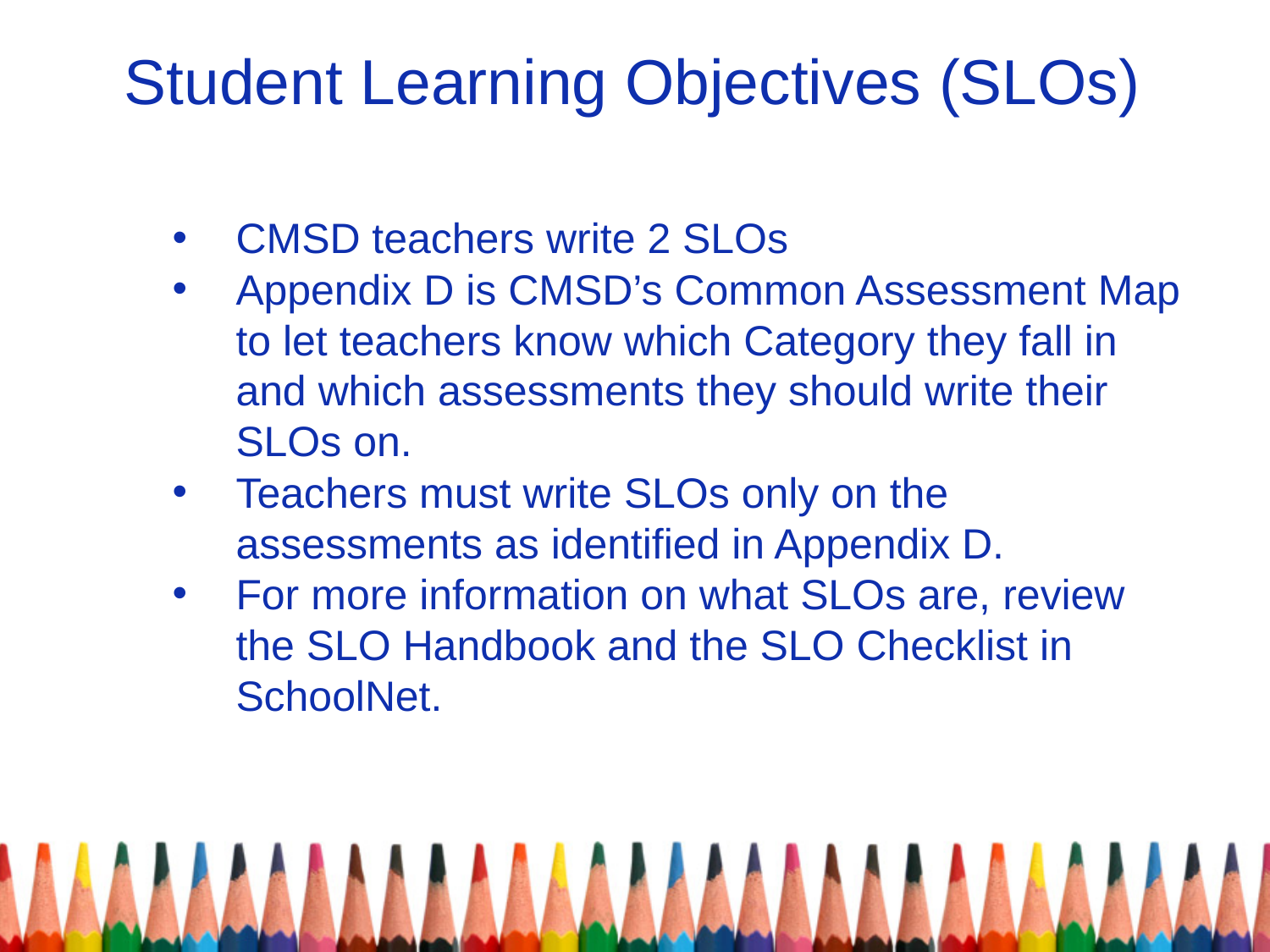

# Student Learning Objectives (SLOs)
CMSD teachers write 2 SLOs
Appendix D is CMSD’s Common Assessment Map to let teachers know which Category they fall in and which assessments they should write their SLOs on.
Teachers must write SLOs only on the assessments as identified in Appendix D.
For more information on what SLOs are, review the SLO Handbook and the SLO Checklist in SchoolNet.